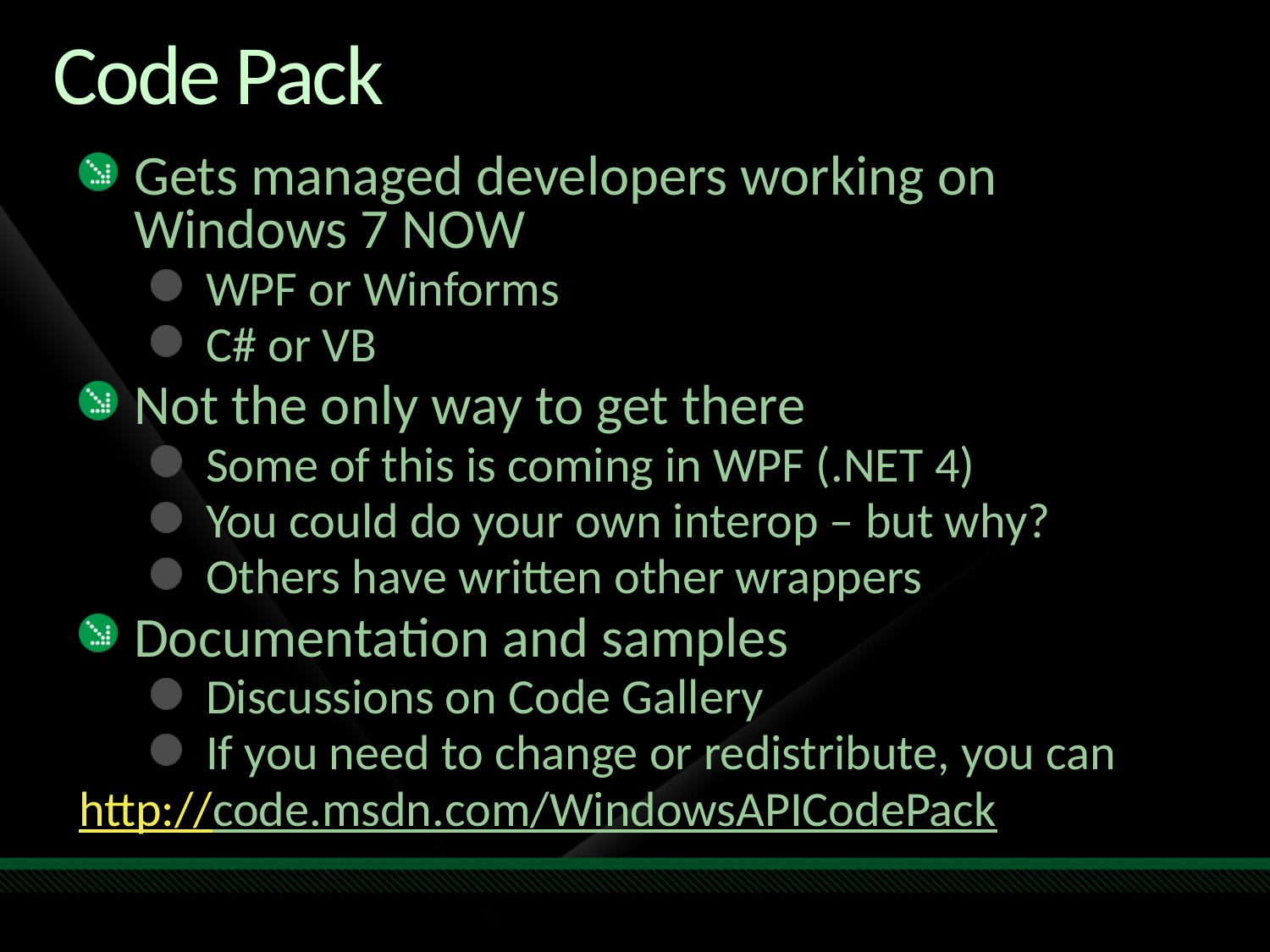

# Code Pack
Gets managed developers working on Windows 7 NOW
WPF or Winforms
C# or VB
Not the only way to get there
Some of this is coming in WPF (.NET 4)
You could do your own interop – but why?
Others have written other wrappers
Documentation and samples
Discussions on Code Gallery
If you need to change or redistribute, you can
http://code.msdn.com/WindowsAPICodePack